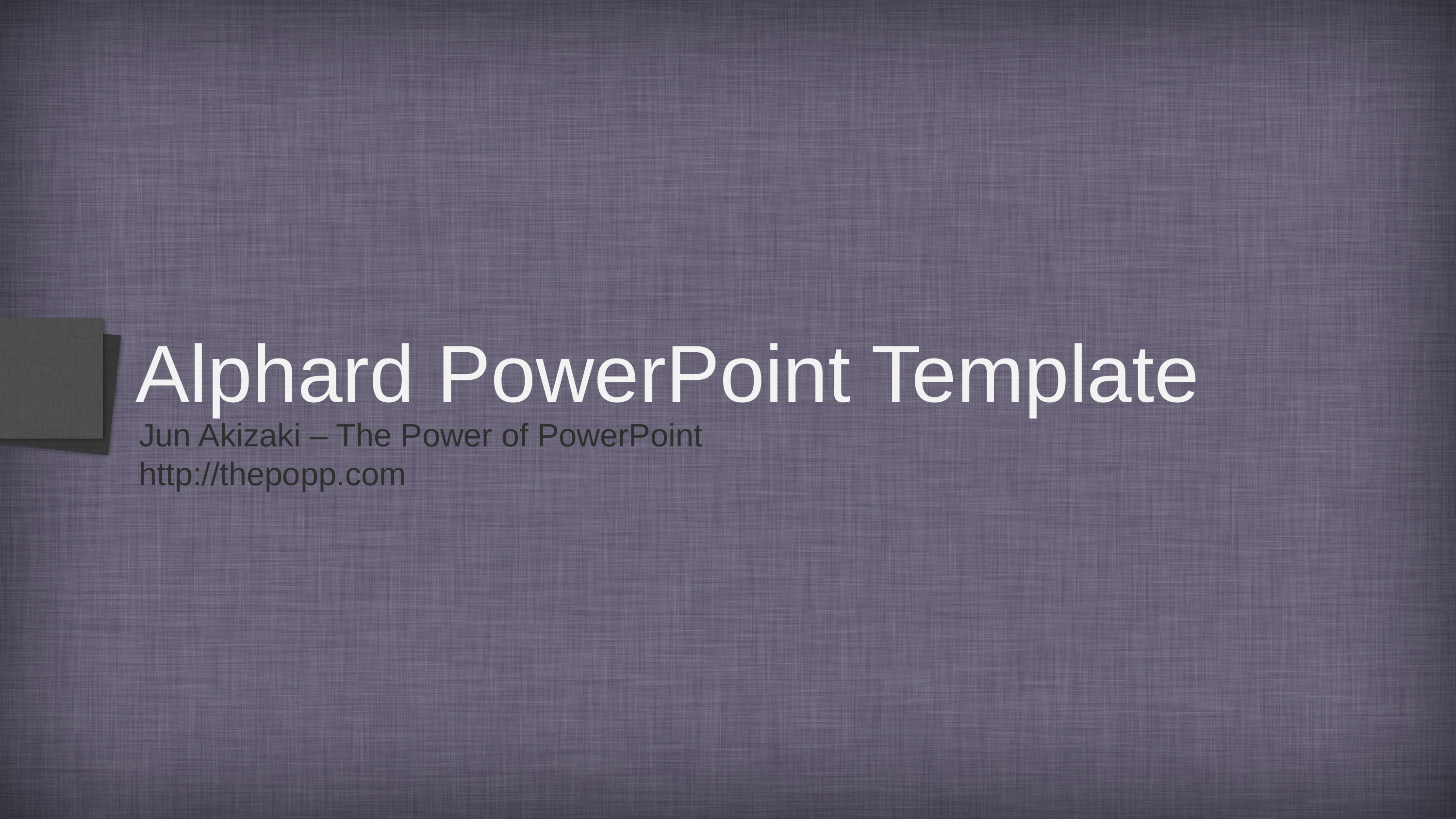

# Alphard PowerPoint Template
Jun Akizaki – The Power of PowerPoint
http://thepopp.com